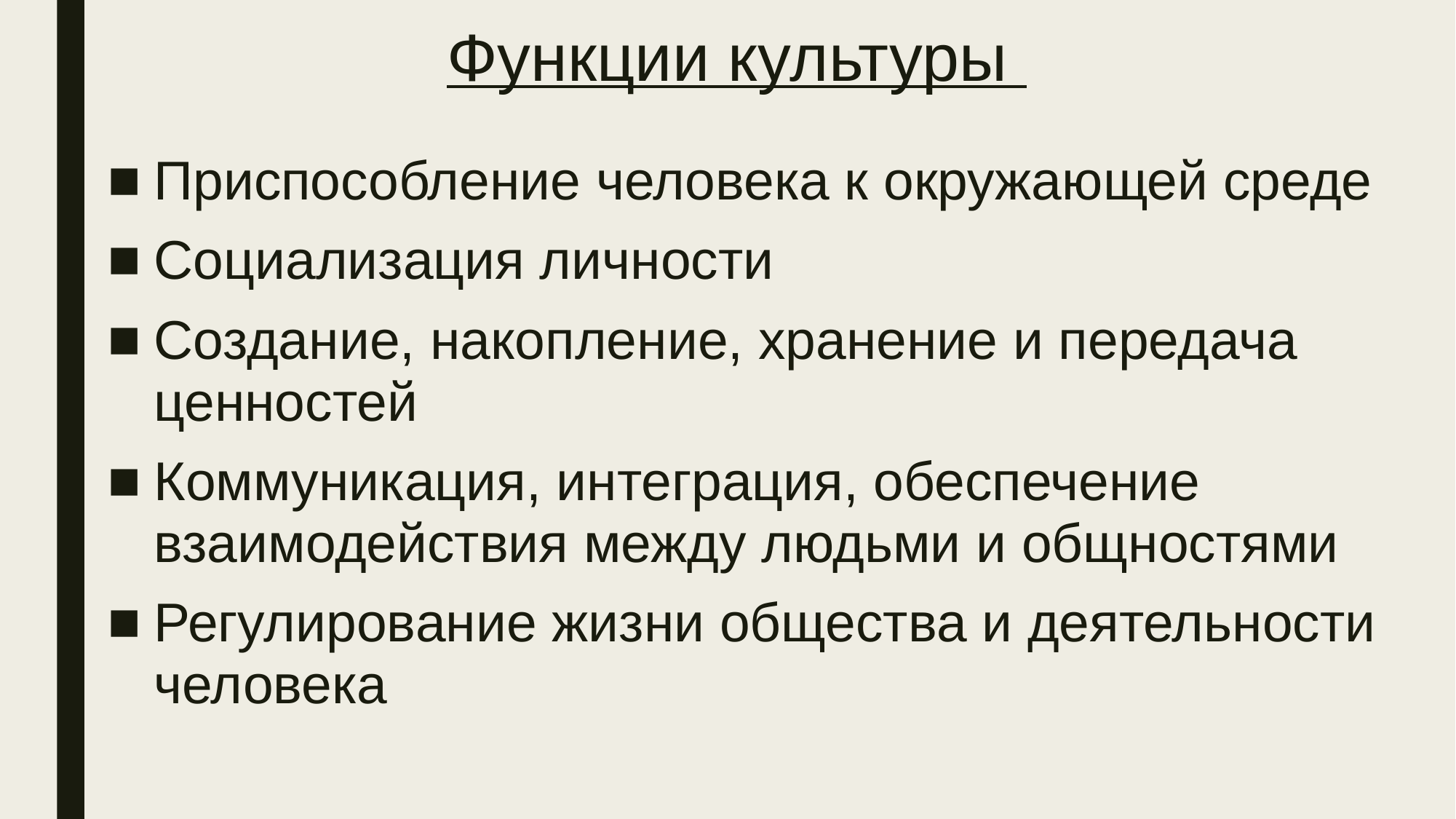

# Функции культуры
Приспособление человека к окружающей среде
Социализация личности
Создание, накопление, хранение и передача ценностей
Коммуникация, интеграция, обеспечение взаимодействия между людьми и общностями
Регулирование жизни общества и деятельности человека